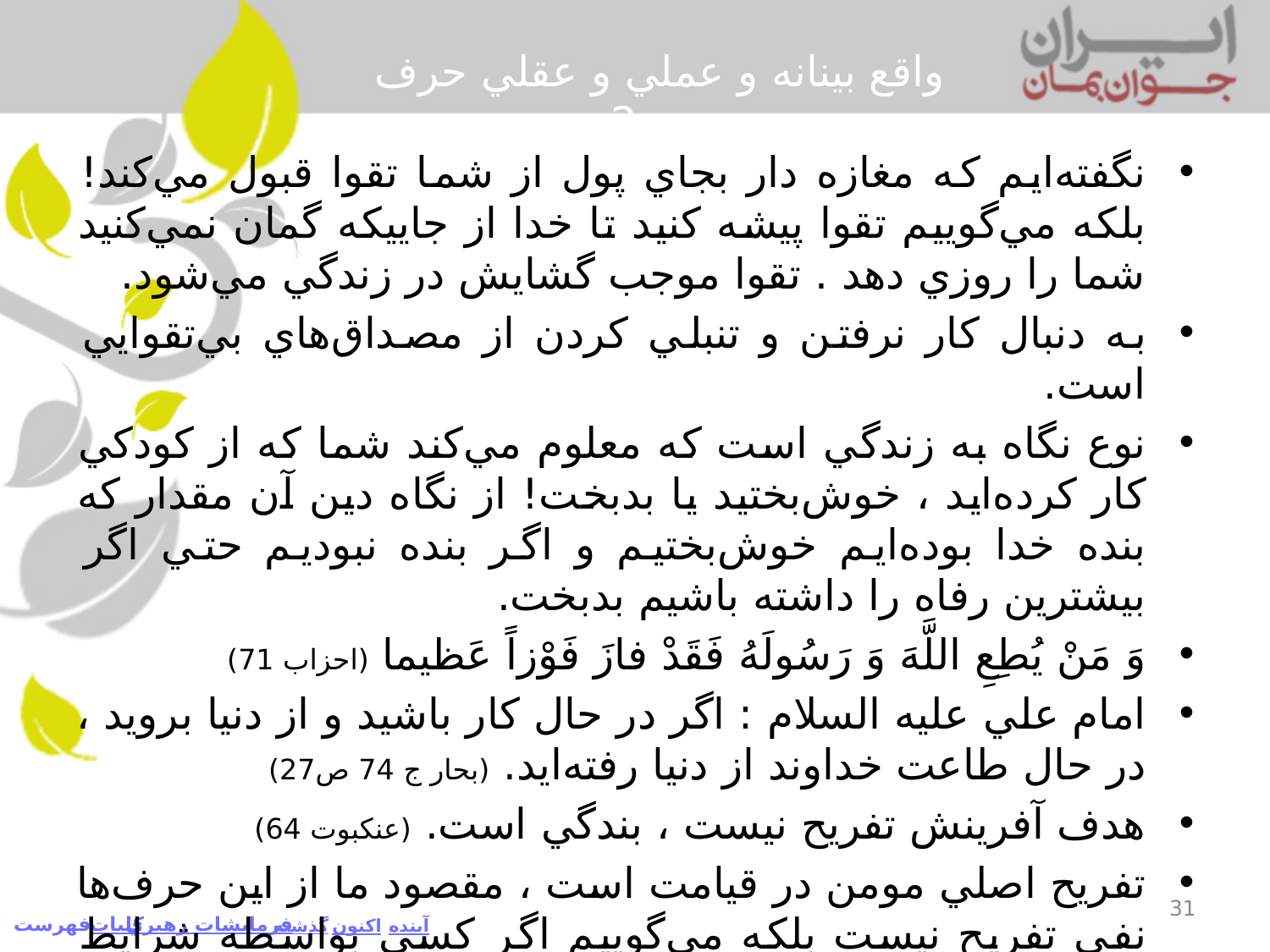

# واقع بينانه و عملي و عقلي حرف زدن2
نگفته‌ايم كه مغازه دار بجاي پول از شما تقوا قبول مي‌كند! بلكه مي‌گوييم تقوا پيشه كنيد تا خدا از جاييكه گمان نمي‌كنيد شما را روزي دهد . تقوا موجب گشايش در زندگي مي‌شود.
به دنبال كار نرفتن و تنبلي كردن از مصداق‌هاي بي‌تقوايي است.
نوع نگاه به زندگي است كه معلوم مي‌كند شما كه از كودكي كار كرده‌ايد ، خوش‌بختيد يا بدبخت! از نگاه دين آن مقدار كه بنده خدا بوده‌ايم خوش‌بختيم و اگر بنده نبوديم حتي اگر بيشترين رفاه را داشته باشيم بدبخت.
وَ مَنْ يُطِعِ اللَّهَ وَ رَسُولَهُ فَقَدْ فازَ فَوْزاً عَظيما (احزاب 71)
امام علي عليه السلام : اگر در حال كار باشيد و از دنيا برويد ، در حال طاعت خداوند از دنيا رفته‌ايد. (بحار ج 74 ص27)
هدف آفرينش تفريح نيست ، بندگي است. (عنكبوت 64)
تفريح اصلي مومن در قيامت است ، مقصود ما از اين حرف‌ها نفي تفريح نيست بلكه مي‌گوييم اگر كسي بواسطه شرايط سخت زندگي نتوانست تفريح برود بدبخت نيست.
اگر سپاسگزاري كنيد قطعا نعمت خود را بر شما مي‌افزايم و اگر ناسپاسي كنيد بي‌ترديد عذابم سخت است. (ابراهيم ، 7)
31